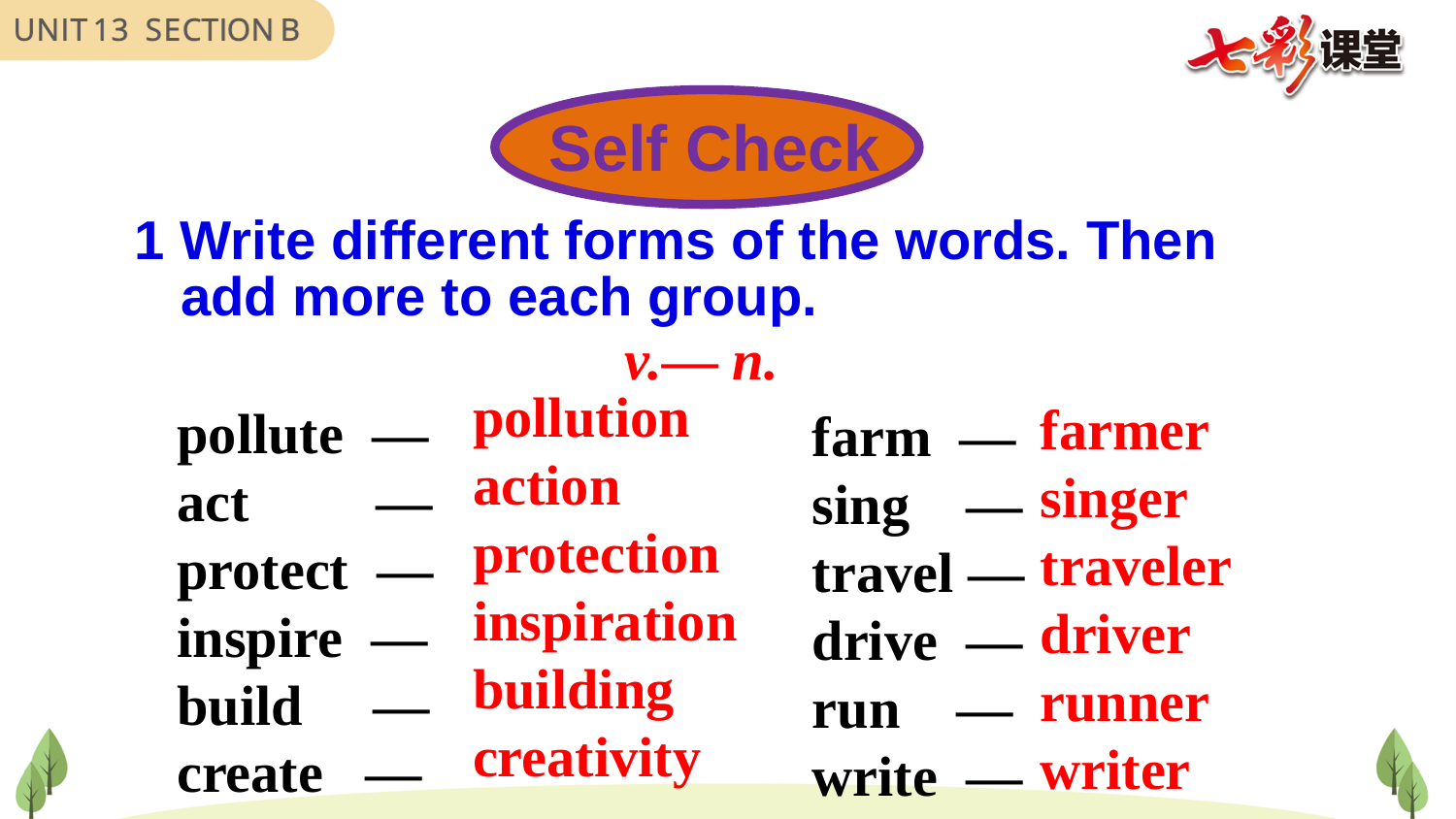

Self Check
1 Write different forms of the words. Then
   add more to each group.
v.— n.
pollution
action
protection
inspiration
building
creativity
farmer
singer
traveler
driver
runner
writer
pollute  —act         —protect  —inspire  —build     —create   —
farm  —
sing    —
travel —
drive  —
run    —
write  —